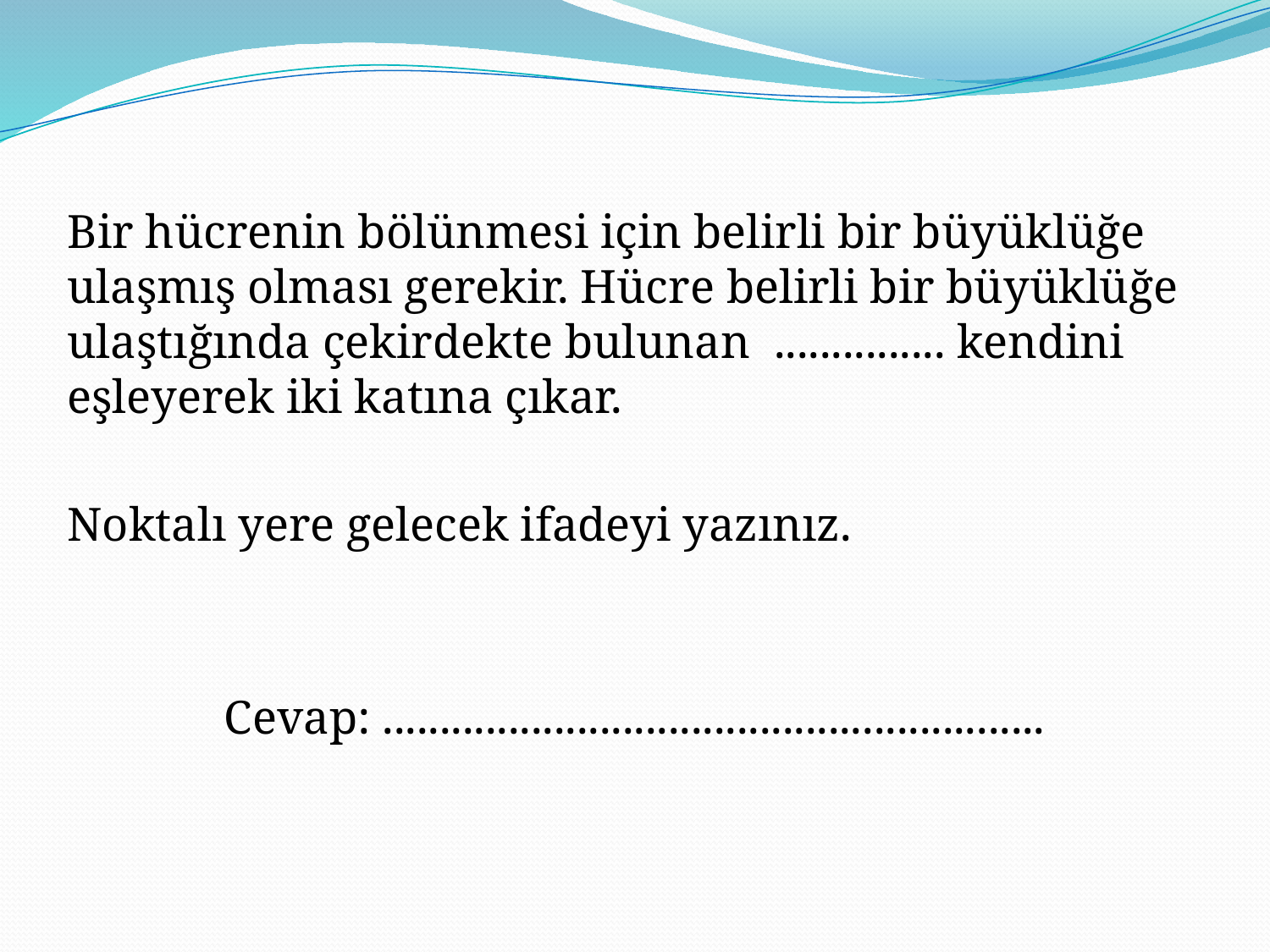

Bir hücrenin bölünmesi için belirli bir büyüklüğe ulaşmış olması gerekir. Hücre belirli bir büyüklüğe ulaştığında çekirdekte bulunan  ............... kendini eşleyerek iki katına çıkar.

Noktalı yere gelecek ifadeyi yazınız.

Cevap: ..........................................................